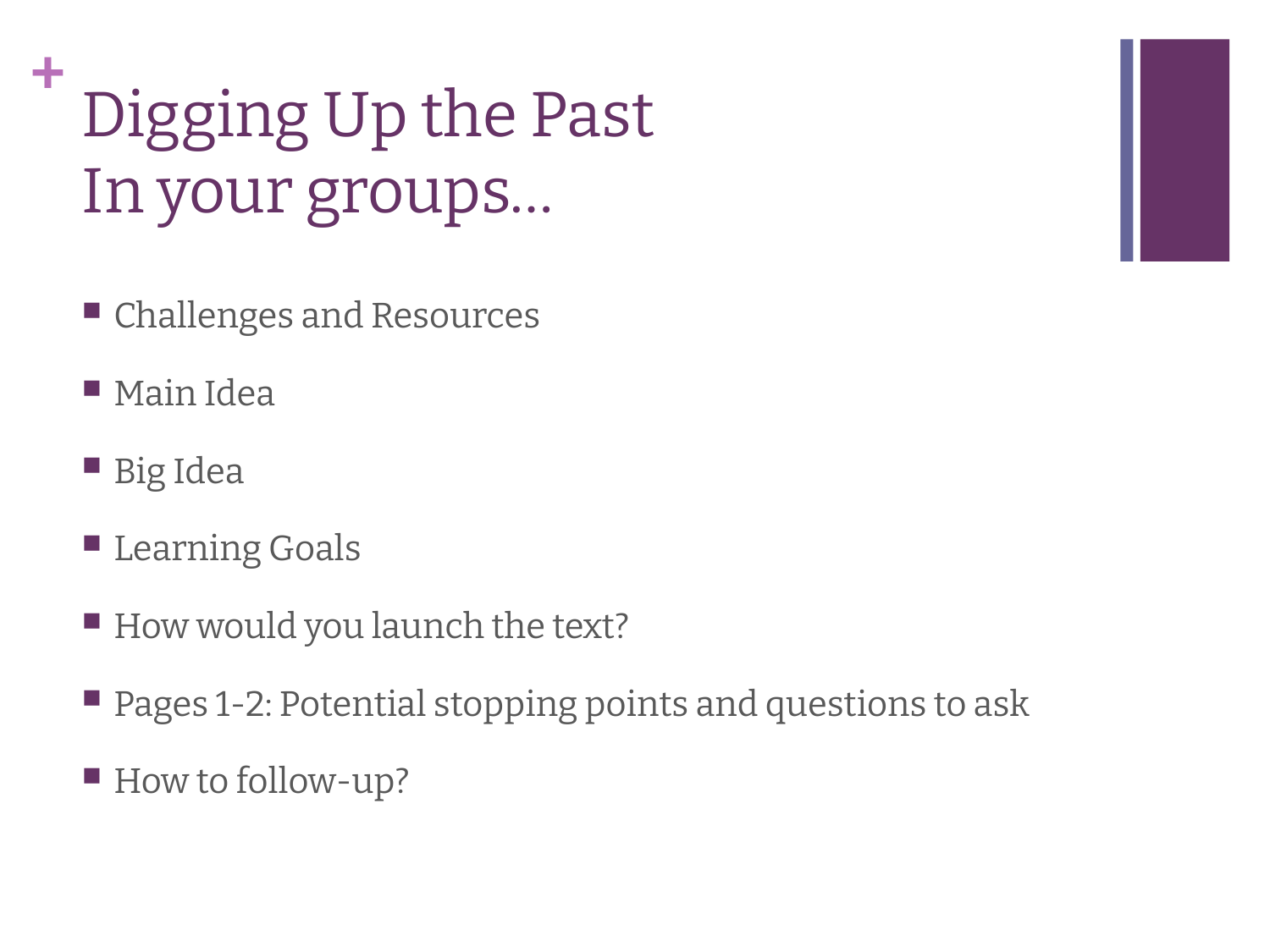

# Digging Up the Past In your groups…
Challenges and Resources
Main Idea
Big Idea
Learning Goals
How would you launch the text?
Pages 1-2: Potential stopping points and questions to ask
How to follow-up?